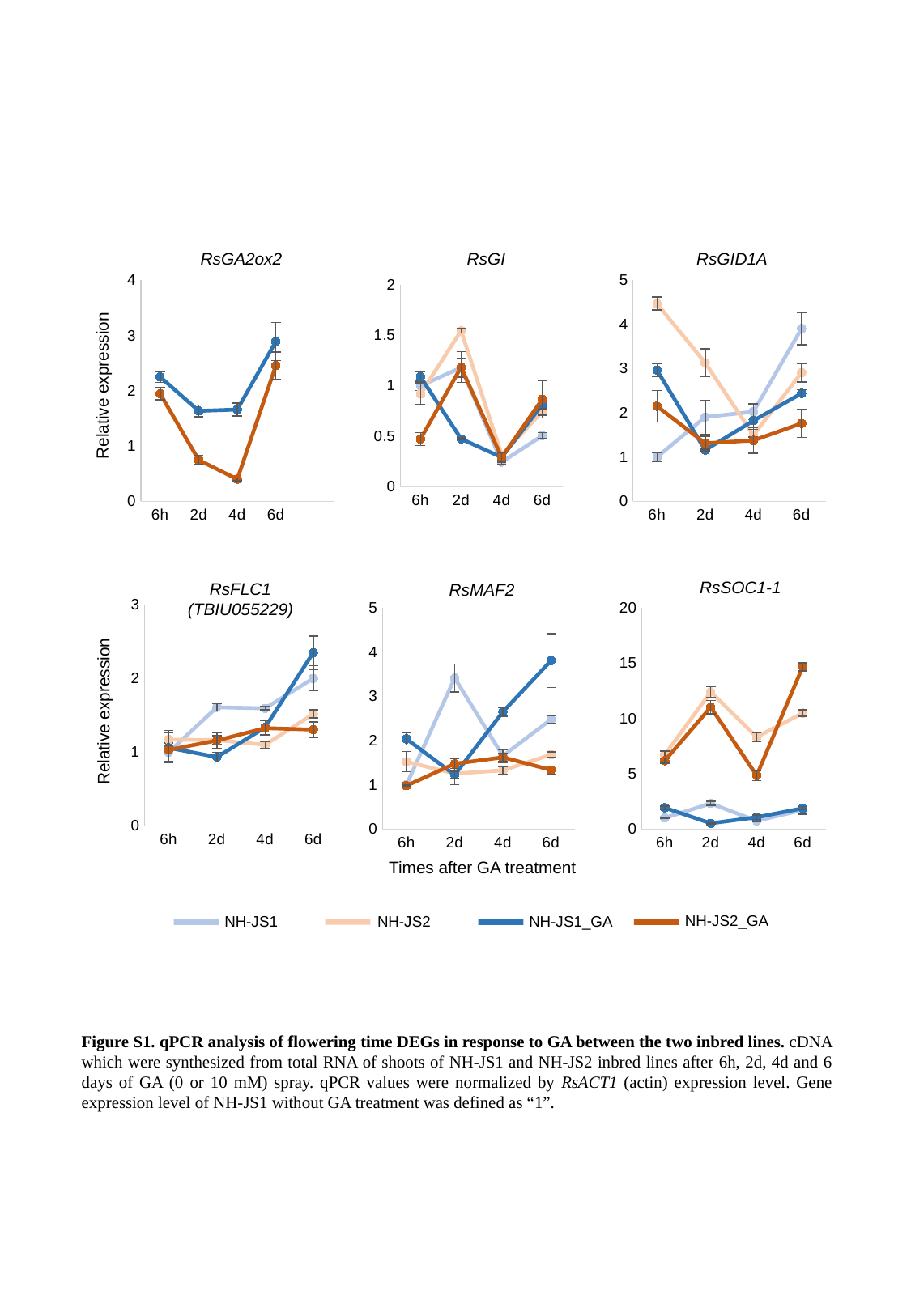

RsGI
RsGID1A
RsGA2ox2

### Chart

| Category | NH-JS1 -GA | NH-JS2 -GA | NH-JS1 +GA | NH-JS2 +GA |
|---|---|---|---|---|
| 6h | 1.0 | 1.46196 | 2.25265 | 1.94675 |
| 2d | 1.48486 | 0.43717 | 1.63638 | 0.74722 |
| 4d | 1.26378 | 0.42699 | 1.66056 | 0.40011 |
| 6d | 0.82758 | 0.59426 | 2.89319 | 2.45722 |

### Chart

| Category | NH-JS1 -GA | NH-JS2 -GA | NH-JS1 +GA | NH-JS2 +GA |
|---|---|---|---|---|
| 6h | 1.0 | 0.91805 | 1.08861 | 0.47173 |
| 2d | 1.1795 | 1.54491 | 0.47386 | 1.18474 |
| 4d | 0.24462 | 0.31492 | 0.29178 | 0.29003 |
| 6d | 0.50528 | 0.74446 | 0.81327 | 0.86703 |

### Chart

| Category | NH-JS1 -GA | NH-JS2 -GA | NH-JS1 +GA | NH-JS2 +GA |
|---|---|---|---|---|
| 6h | 1.0 | 4.47182 | 2.96969 | 2.15102 |
| 2d | 1.90638 | 3.13545 | 1.16003 | 1.31411 |
| 4d | 2.02602 | 1.49959 | 1.8239 | 1.37745 |
| 6d | 3.90988 | 2.91188 | 2.44327 | 1.76269 |
Relative expression
RsSOC1-1
RsFLC1
(TBIU055229)
RsMAF2

### Chart

| Category | NH-JS1 -GA | NH-JS2 -GA | NH-JS1 +GA | NH-JS2 +GA |
|---|---|---|---|---|
| 6h | 1.0 | 1.17131 | 1.06034 | 1.03275 |
| 2d | 1.61063 | 1.16542 | 0.93389 | 1.15915 |
| 4d | 1.59659 | 1.1002 | 1.33635 | 1.32727 |
| 6d | 2.00299 | 1.51888 | 2.35277 | 1.30607 |

### Chart

| Category | NH-JS1 -GA | NH-JS2 -GA | NH-JS1 +GA | NH-JS2 +GA |
|---|---|---|---|---|
| 6h | 1.0 | 1.52274 | 2.03824 | 0.98027 |
| 2d | 3.41602 | 1.25346 | 1.22482 | 1.47665 |
| 4d | 1.65371 | 1.32692 | 2.65241 | 1.62197 |
| 6d | 2.48182 | 1.6817 | 3.81227 | 1.336 |

### Chart

| Category | NH-JS1 -GA | NH-JS2 -GA | NH-JS1 +GA | NH-JS2 +GA |
|---|---|---|---|---|
| 6h | 1.0 | 6.71164 | 1.92706 | 6.18509 |
| 2d | 2.31113 | 12.41069 | 0.51153 | 11.02673 |
| 4d | 0.73911 | 8.32338 | 1.06229 | 4.84651 |
| 6d | 1.72757 | 10.49156 | 1.87539 | 14.67575 |
Relative expression
Times after GA treatment
NH-JS2_GA
NH-JS2
NH-JS1
NH-JS1_GA

Figure S1. qPCR analysis of flowering time DEGs in response to GA between the two inbred lines. cDNA which were synthesized from total RNA of shoots of NH-JS1 and NH-JS2 inbred lines after 6h, 2d, 4d and 6 days of GA (0 or 10 mM) spray. qPCR values were normalized by RsACT1 (actin) expression level. Gene expression level of NH-JS1 without GA treatment was defined as “1”.